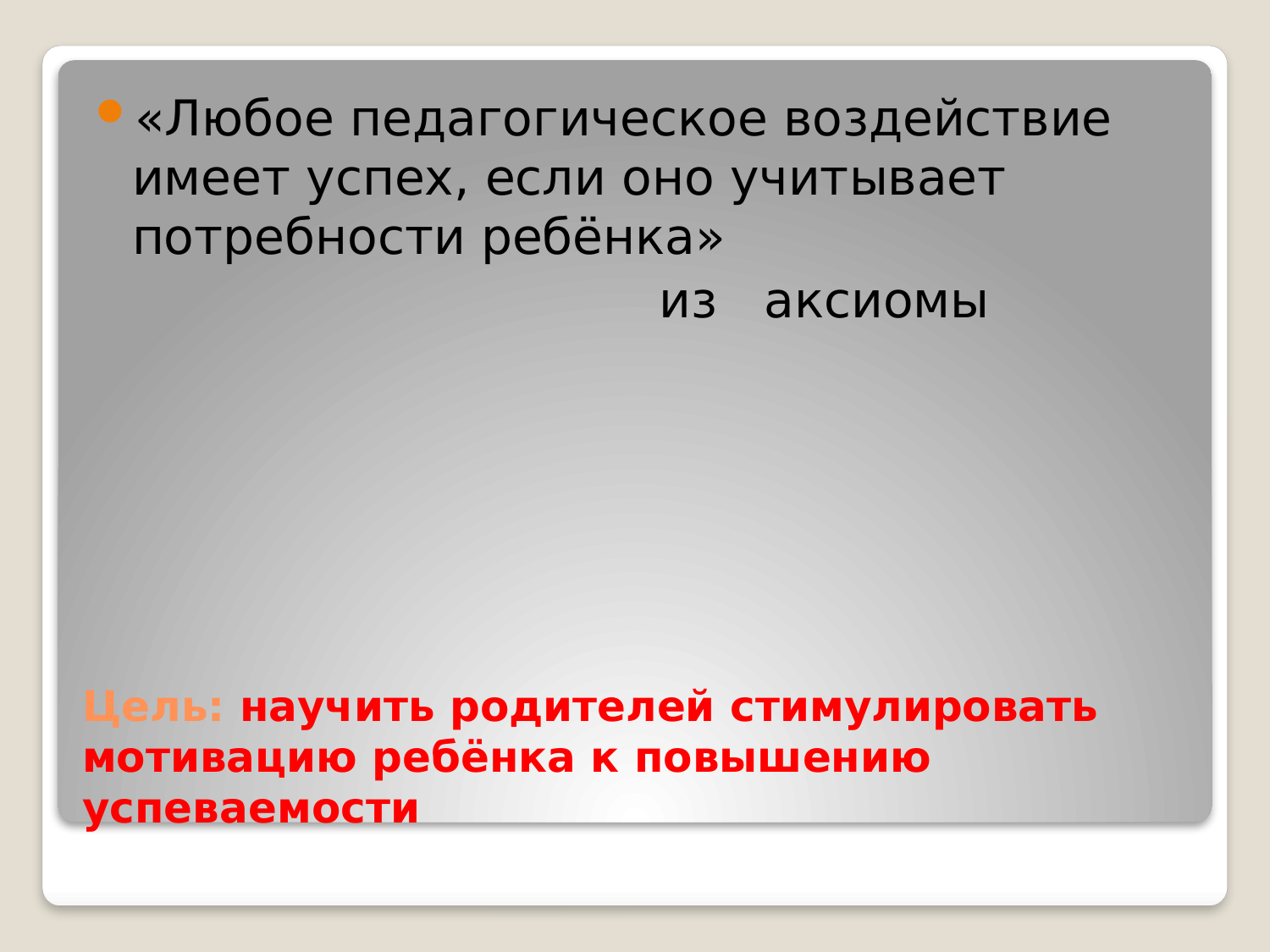

«Любое педагогическое воздействие имеет успех, если оно учитывает потребности ребёнка»
                                    из   аксиомы
# Цель: научить родителей стимулировать мотивацию ребёнка к повышению успеваемости